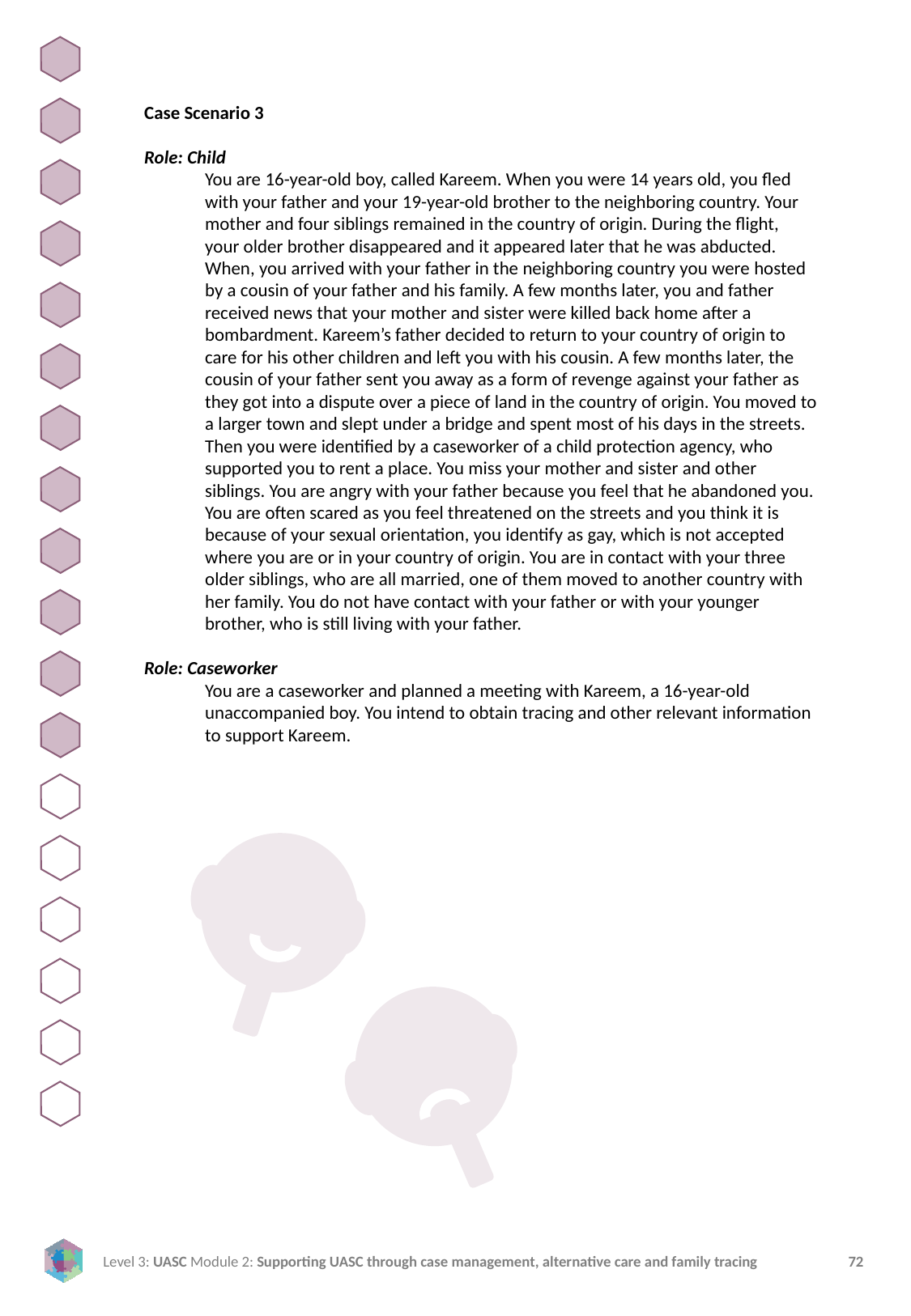

Case Scenario 3

Role: Child
You are 16-year-old boy, called Kareem. When you were 14 years old, you fled with your father and your 19-year-old brother to the neighboring country. Your mother and four siblings remained in the country of origin. During the flight, your older brother disappeared and it appeared later that he was abducted. When, you arrived with your father in the neighboring country you were hosted by a cousin of your father and his family. A few months later, you and father received news that your mother and sister were killed back home after a bombardment. Kareem’s father decided to return to your country of origin to care for his other children and left you with his cousin. A few months later, the cousin of your father sent you away as a form of revenge against your father as they got into a dispute over a piece of land in the country of origin. You moved to a larger town and slept under a bridge and spent most of his days in the streets. Then you were identified by a caseworker of a child protection agency, who supported you to rent a place. You miss your mother and sister and other siblings. You are angry with your father because you feel that he abandoned you. You are often scared as you feel threatened on the streets and you think it is because of your sexual orientation, you identify as gay, which is not accepted where you are or in your country of origin. You are in contact with your three older siblings, who are all married, one of them moved to another country with her family. You do not have contact with your father or with your younger brother, who is still living with your father.

Role: Caseworker
You are a caseworker and planned a meeting with Kareem, a 16-year-old unaccompanied boy. You intend to obtain tracing and other relevant information to support Kareem.